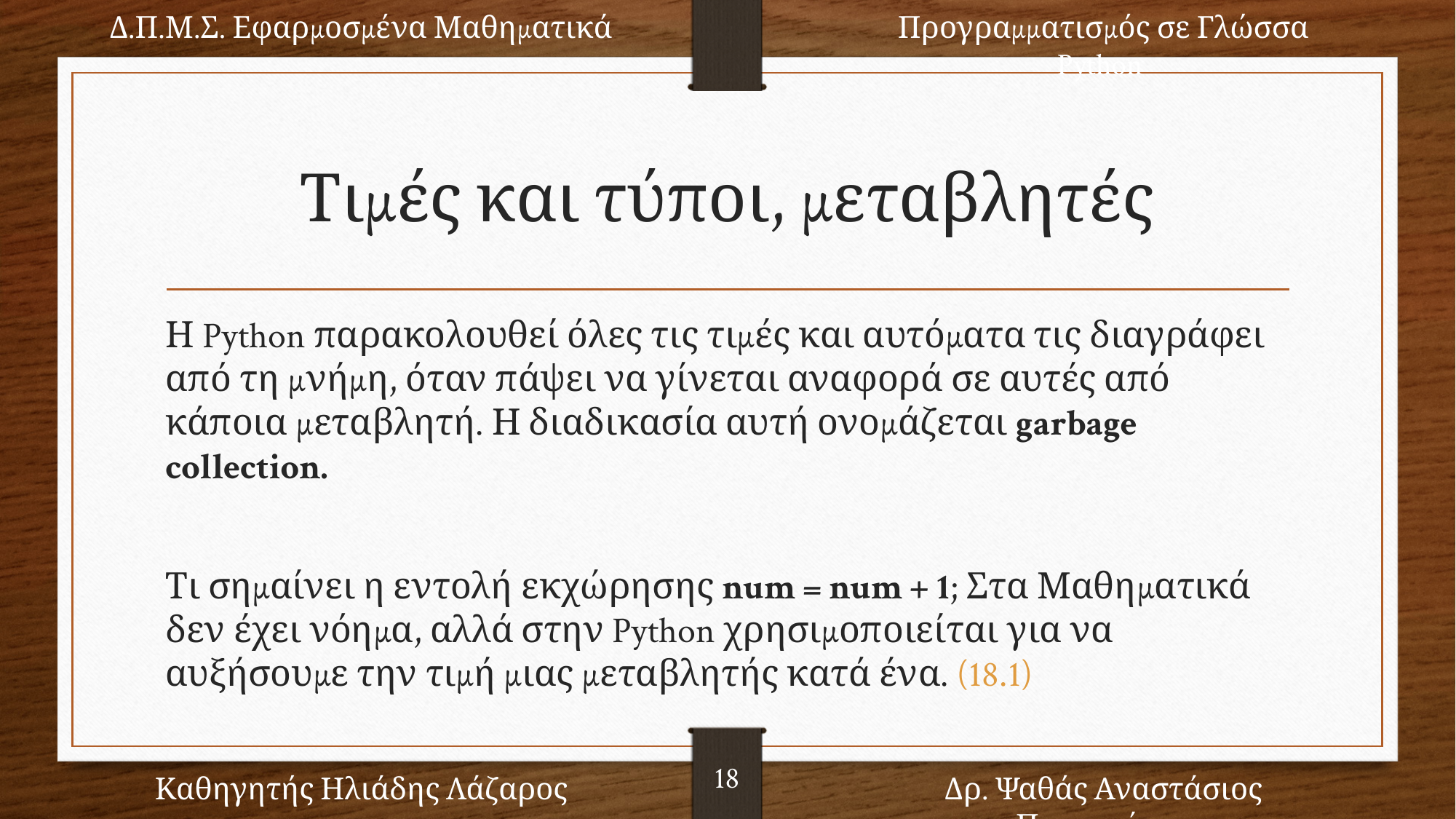

Δ.Π.Μ.Σ. Εφαρμοσμένα Μαθηματικά
Προγραμματισμός σε Γλώσσα Python
18
Καθηγητής Ηλιάδης Λάζαρος
Δρ. Ψαθάς Αναστάσιος Παναγιώτης
# Τιμές και τύποι, μεταβλητές
Η Python παρακολουθεί όλες τις τιμές και αυτόματα τις διαγράφει από τη μνήμη, όταν πάψει να γίνεται αναφορά σε αυτές από κάποια μεταβλητή. Η διαδικασία αυτή ονομάζεται garbage collection.

Τι σημαίνει η εντολή εκχώρησης num = num + 1; Στα Μαθηματικά δεν έχει νόημα, αλλά στην Python χρησιμοποιείται για να αυξήσουμε την τιμή μιας μεταβλητής κατά ένα. (18.1)